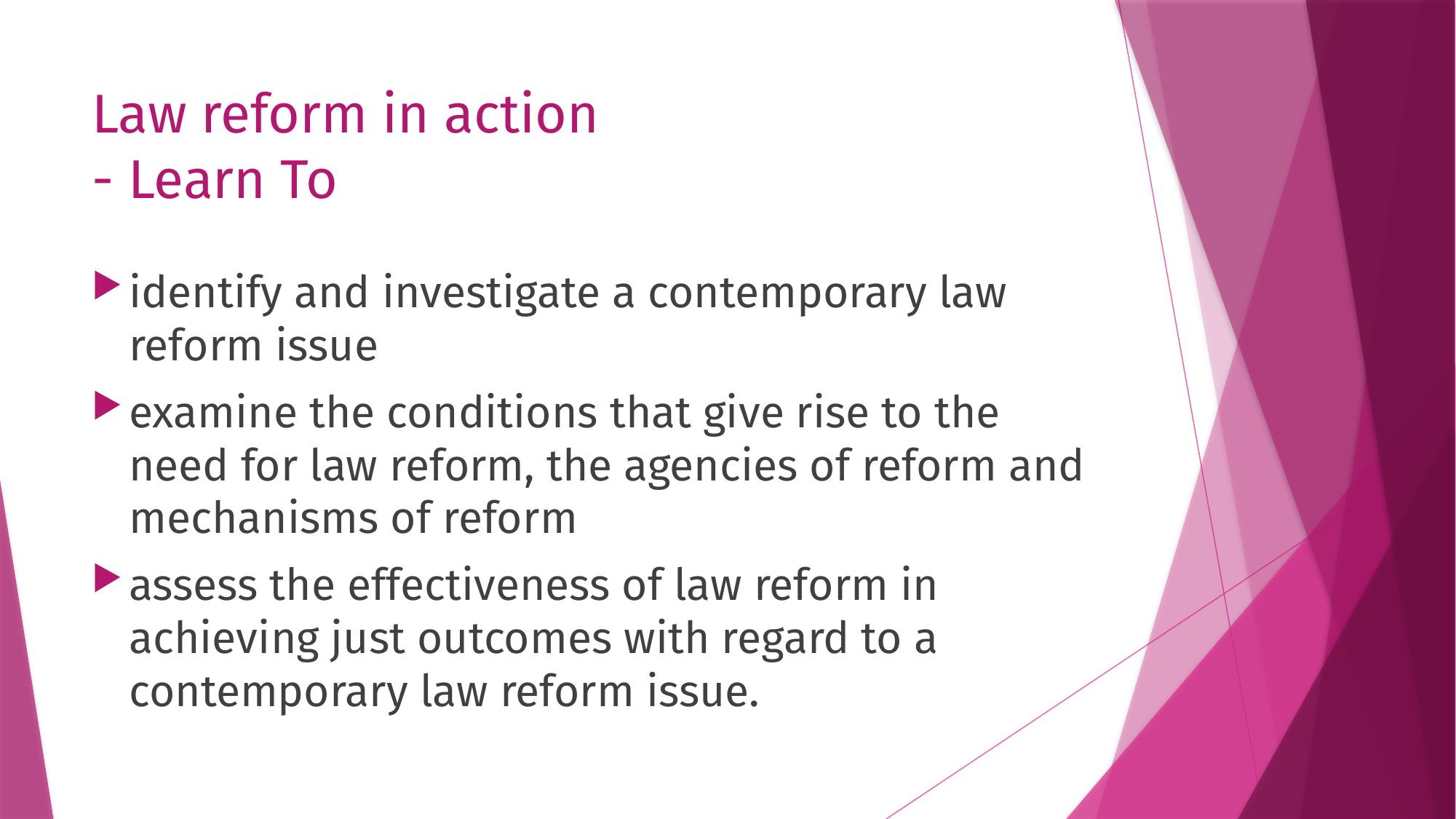

# Law reform in action - Learn To
identify and investigate a contemporary law reform issue
examine the conditions that give rise to the need for law reform, the agencies of reform and mechanisms of reform
assess the effectiveness of law reform in achieving just outcomes with regard to a contemporary law reform issue.